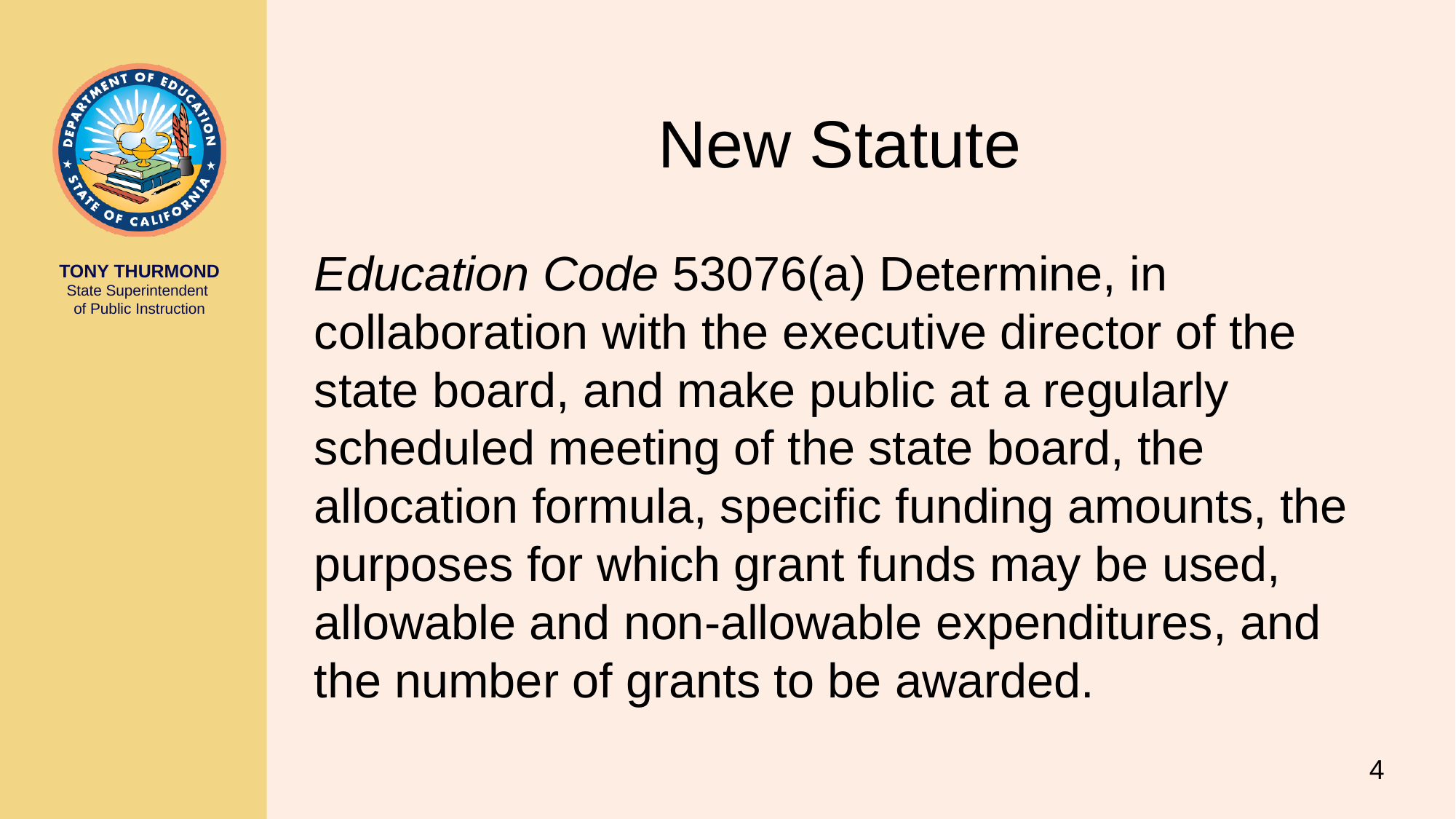

# New Statute
Education Code 53076(a) Determine, in collaboration with the executive director of the state board, and make public at a regularly scheduled meeting of the state board, the allocation formula, specific funding amounts, the purposes for which grant funds may be used, allowable and non-allowable expenditures, and the number of grants to be awarded.

4